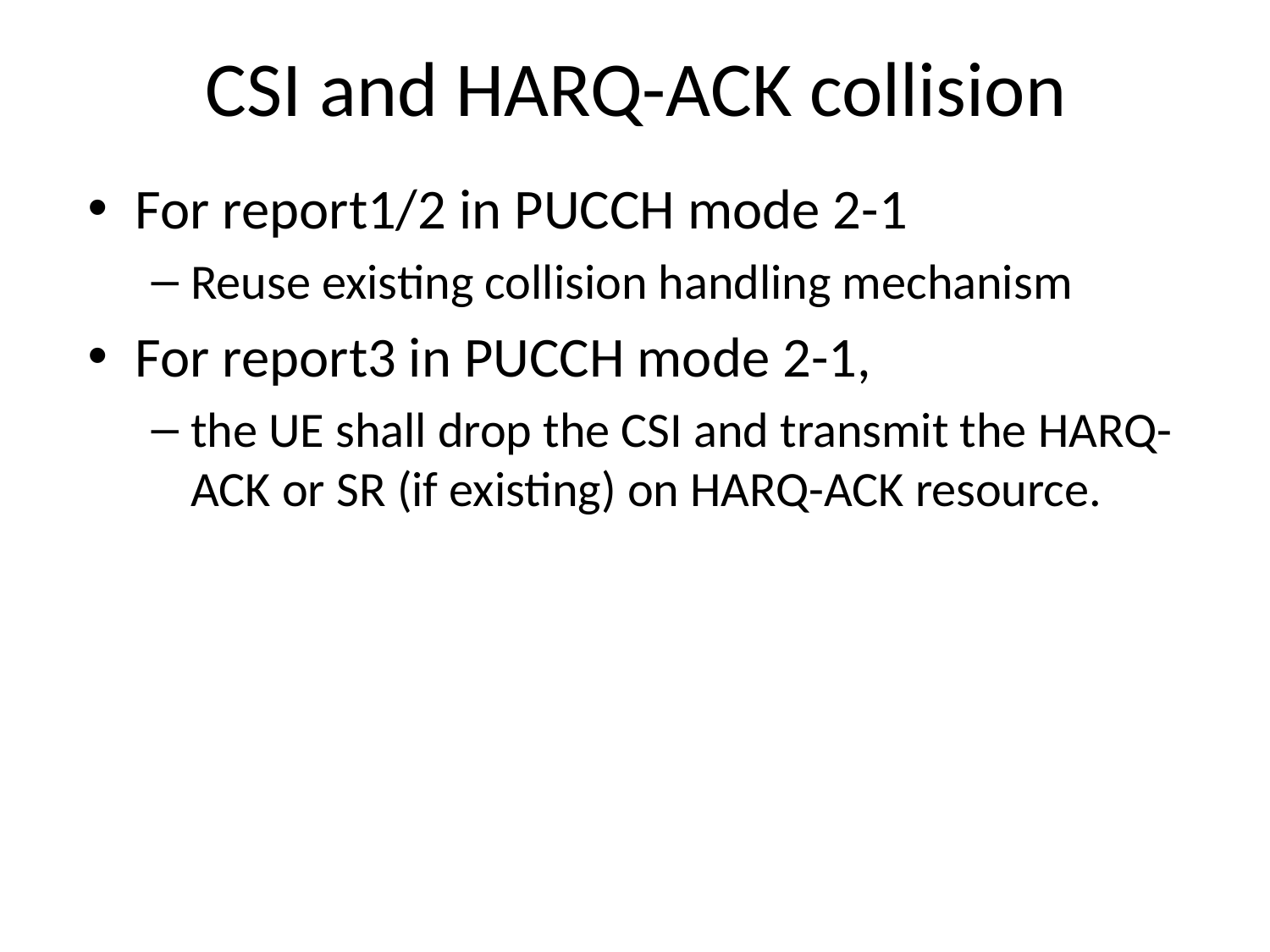

# CSI and HARQ-ACK collision
For report1/2 in PUCCH mode 2-1
Reuse existing collision handling mechanism
For report3 in PUCCH mode 2-1,
the UE shall drop the CSI and transmit the HARQ-ACK or SR (if existing) on HARQ-ACK resource.